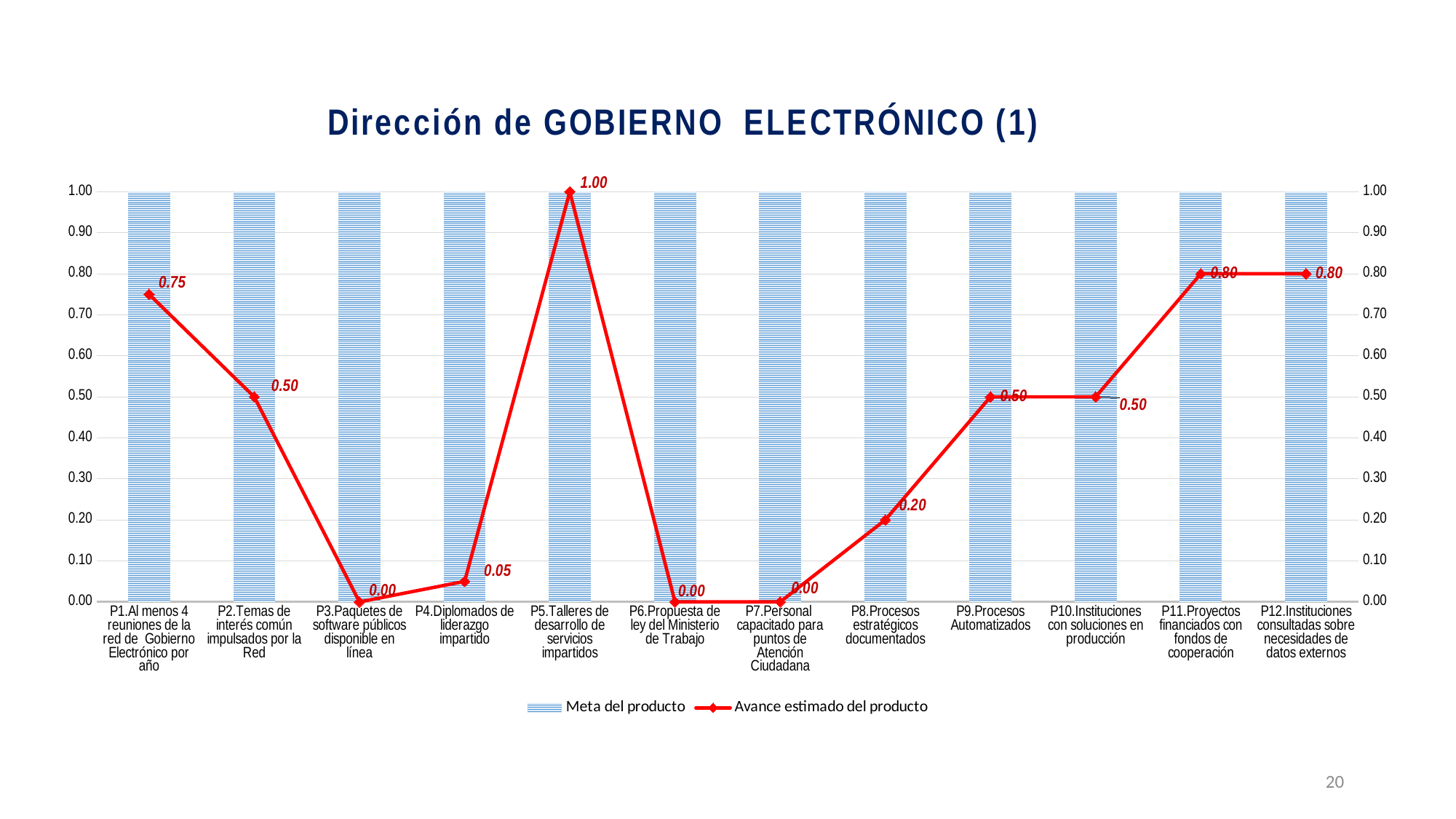

### Chart: Dirección de GOBIERNO  ELECTRÓNICO (1)

| Category |  |  |
|---|---|---|
| P1.Al menos 4 reuniones de la red de  Gobierno Electrónico por año | 1.0 | 0.75 |
| P2.Temas de interés común impulsados por la Red | 1.0 | 0.5 |
| P3.Paquetes de software públicos disponible en línea | 1.0 | 0.0 |
| P4.Diplomados de liderazgo impartido | 1.0 | 0.05 |
| P5.Talleres de desarrollo de servicios impartidos | 1.0 | 1.0 |
| P6.Propuesta de ley del Ministerio de Trabajo | 1.0 | 0.0 |
| P7.Personal  capacitado para puntos de Atención Ciudadana | 1.0 | 0.0 |
| P8.Procesos estratégicos documentados | 1.0 | 0.2 |
| P9.Procesos Automatizados | 1.0 | 0.5 |
| P10.Instituciones con soluciones en producción | 1.0 | 0.5 |
| P11.Proyectos financiados con fondos de cooperación | 1.0 | 0.8 |
| P12.Instituciones consultadas sobre necesidades de datos externos | 1.0 | 0.8 |
20